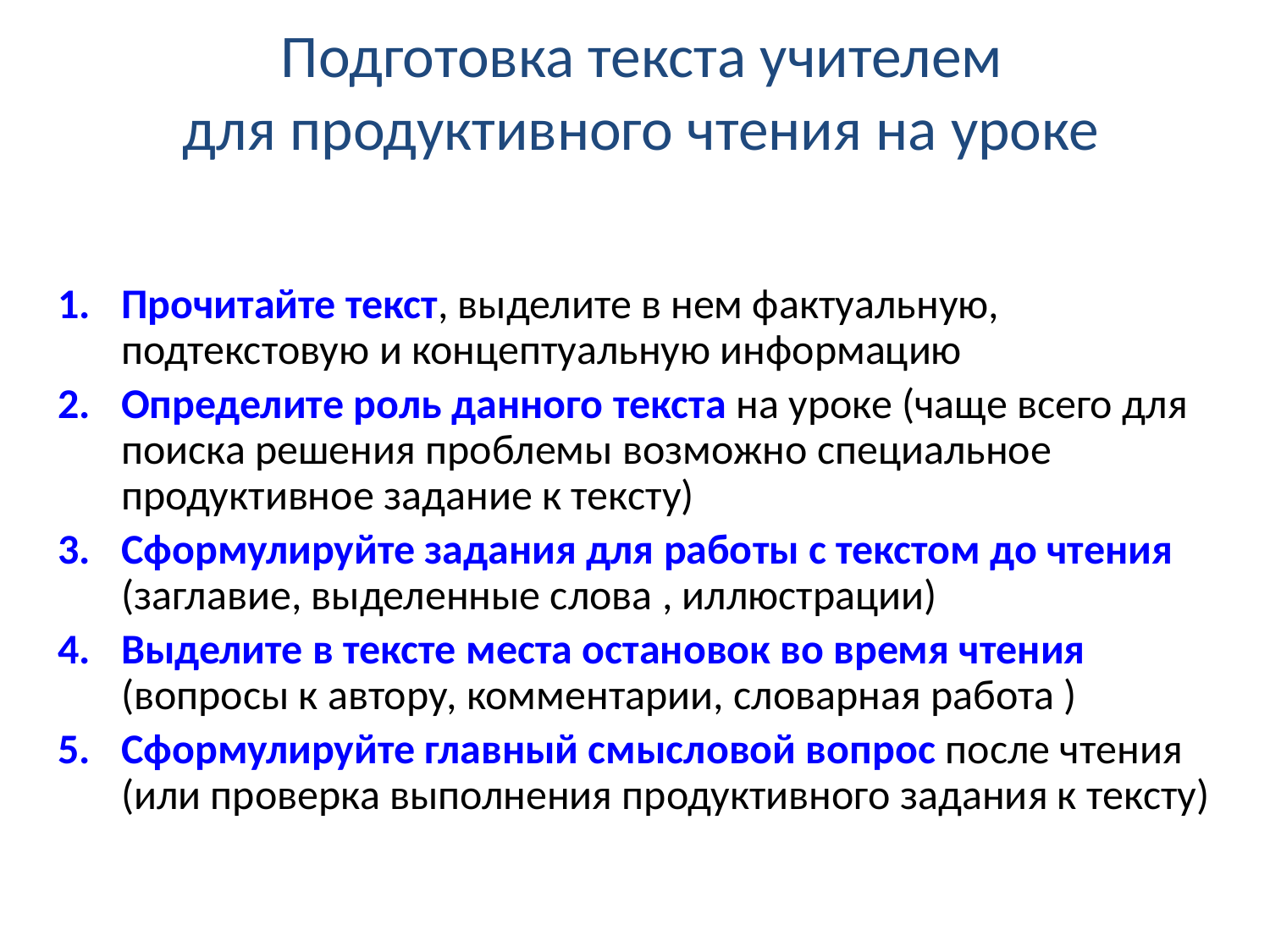

# Подготовка текста учителем для продуктивного чтения на уроке
Прочитайте текст, выделите в нем фактуальную, подтекстовую и концептуальную информацию
Определите роль данного текста на уроке (чаще всего для поиска решения проблемы возможно специальное продуктивное задание к тексту)
Сформулируйте задания для работы с текстом до чтения (заглавие, выделенные слова , иллюстрации)
Выделите в тексте места остановок во время чтения (вопросы к автору, комментарии, словарная работа )
Сформулируйте главный смысловой вопрос после чтения (или проверка выполнения продуктивного задания к тексту)